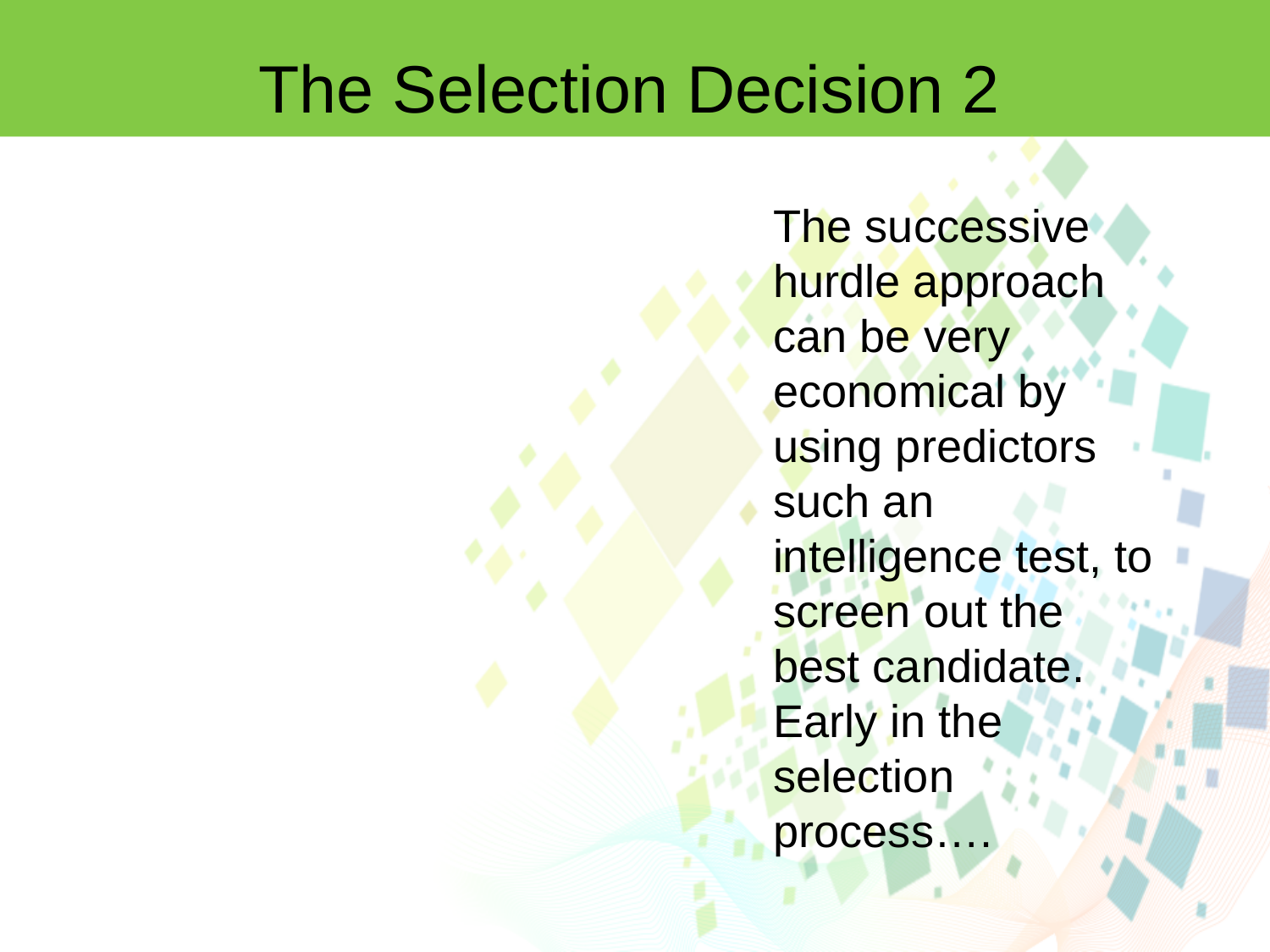

The Selection Decision 2
The successive hurdle approach can be very economical by using predictors such an intelligence test, to screen out the best candidate. Early in the selection process….